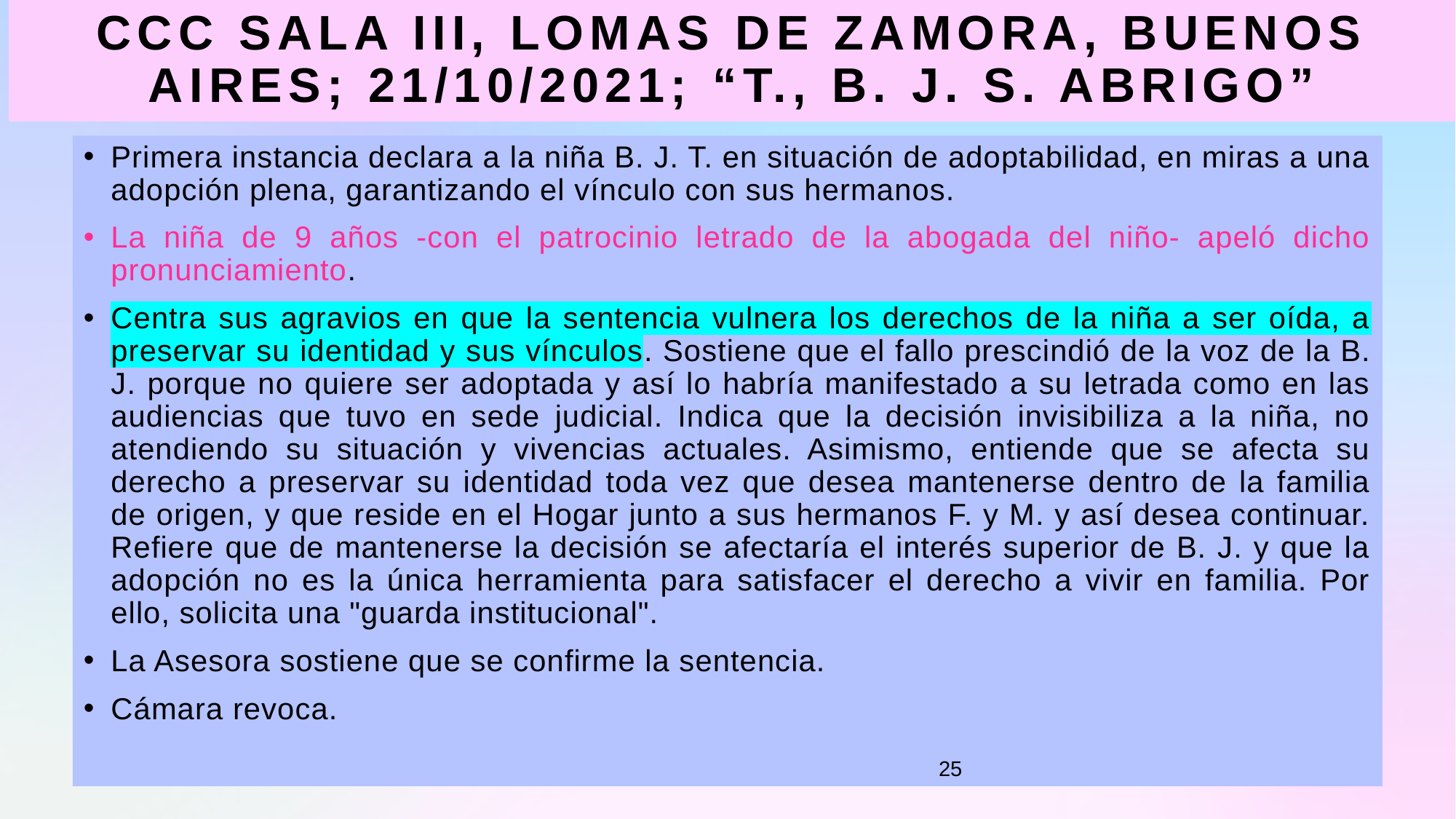

3:55 p. m.
# CCC Sala III, Lomas de Zamora, Buenos Aires; 21/10/2021; “T., B. J. s. Abrigo”
Primera instancia declara a la niña B. J. T. en situación de adoptabilidad, en miras a una adopción plena, garantizando el vínculo con sus hermanos.
La niña de 9 años -con el patrocinio letrado de la abogada del niño- apeló dicho pronunciamiento.
Centra sus agravios en que la sentencia vulnera los derechos de la niña a ser oída, a preservar su identidad y sus vínculos. Sostiene que el fallo prescindió de la voz de la B. J. porque no quiere ser adoptada y así lo habría manifestado a su letrada como en las audiencias que tuvo en sede judicial. Indica que la decisión invisibiliza a la niña, no atendiendo su situación y vivencias actuales. Asimismo, entiende que se afecta su derecho a preservar su identidad toda vez que desea mantenerse dentro de la familia de origen, y que reside en el Hogar junto a sus hermanos F. y M. y así desea continuar. Refiere que de mantenerse la decisión se afectaría el interés superior de B. J. y que la adopción no es la única herramienta para satisfacer el derecho a vivir en familia. Por ello, solicita una "guarda institucional".
La Asesora sostiene que se confirme la sentencia.
Cámara revoca.
25